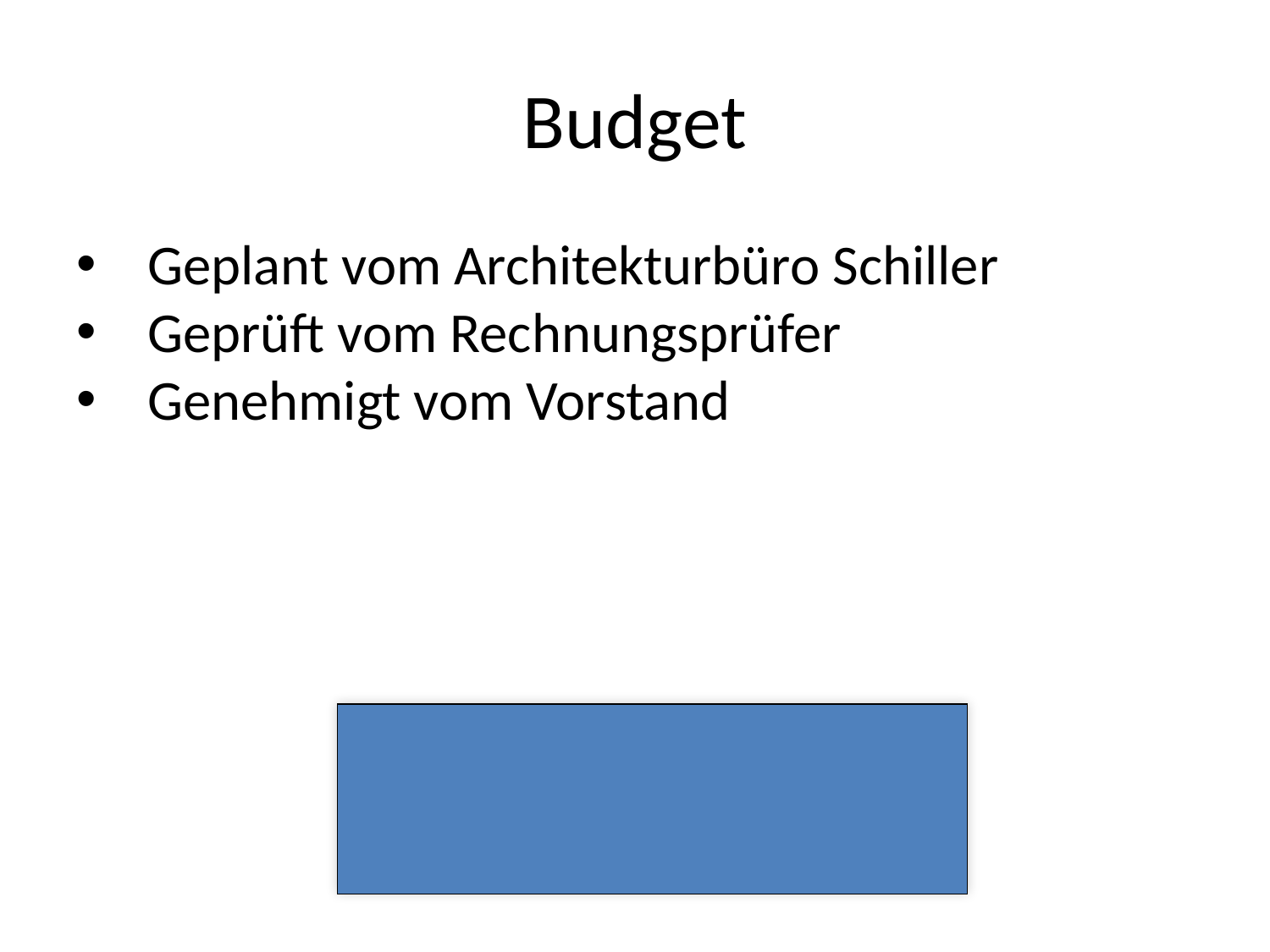

# Budget
Geplant vom Architekturbüro Schiller
Geprüft vom Rechnungsprüfer
Genehmigt vom Vorstand